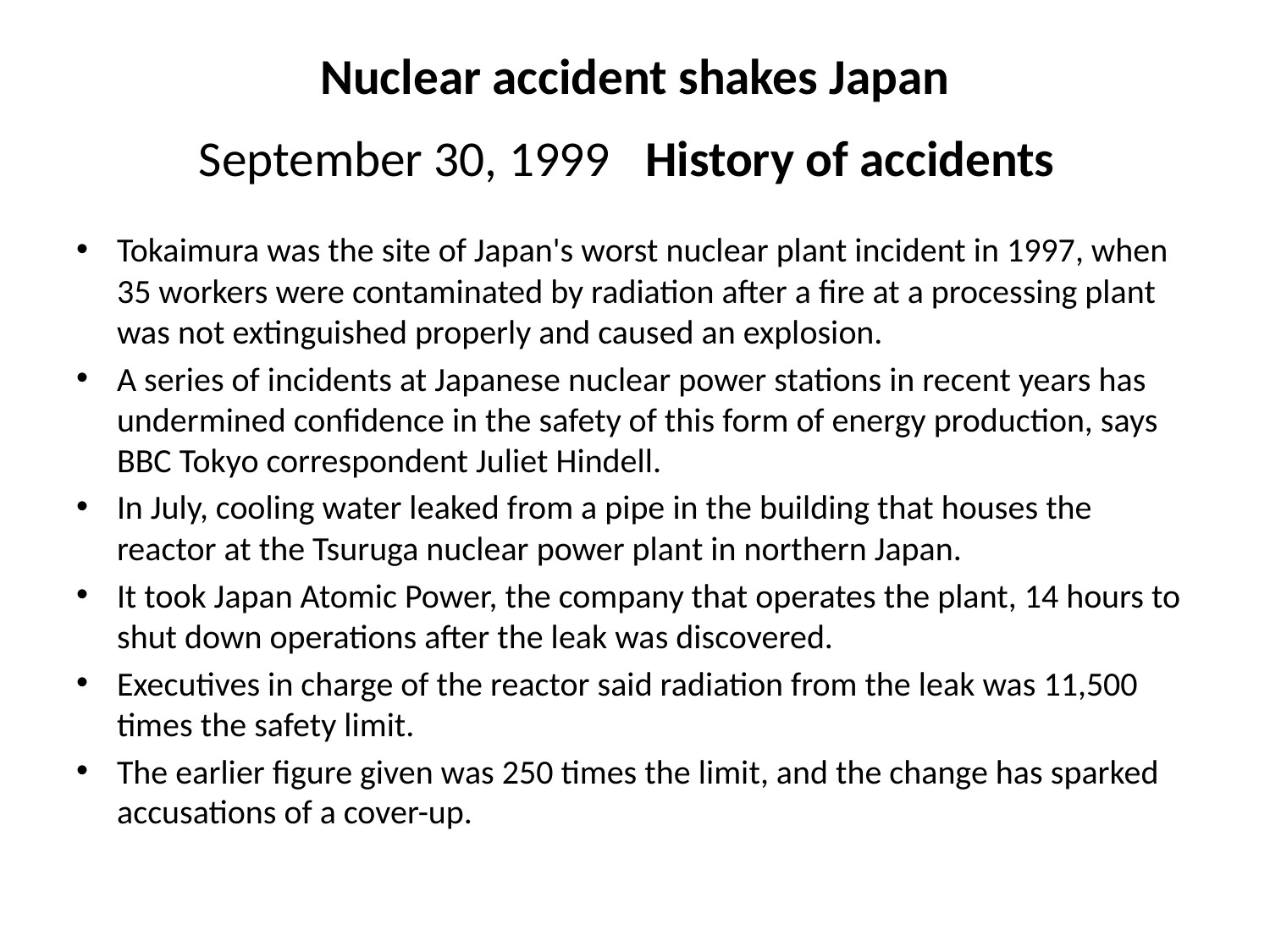

# Nuclear accident shakes Japan September 30, 1999   History of accidents
Tokaimura was the site of Japan's worst nuclear plant incident in 1997, when 35 workers were contaminated by radiation after a fire at a processing plant was not extinguished properly and caused an explosion.
A series of incidents at Japanese nuclear power stations in recent years has undermined confidence in the safety of this form of energy production, says BBC Tokyo correspondent Juliet Hindell.
In July, cooling water leaked from a pipe in the building that houses the reactor at the Tsuruga nuclear power plant in northern Japan.
It took Japan Atomic Power, the company that operates the plant, 14 hours to shut down operations after the leak was discovered.
Executives in charge of the reactor said radiation from the leak was 11,500 times the safety limit.
The earlier figure given was 250 times the limit, and the change has sparked accusations of a cover-up.